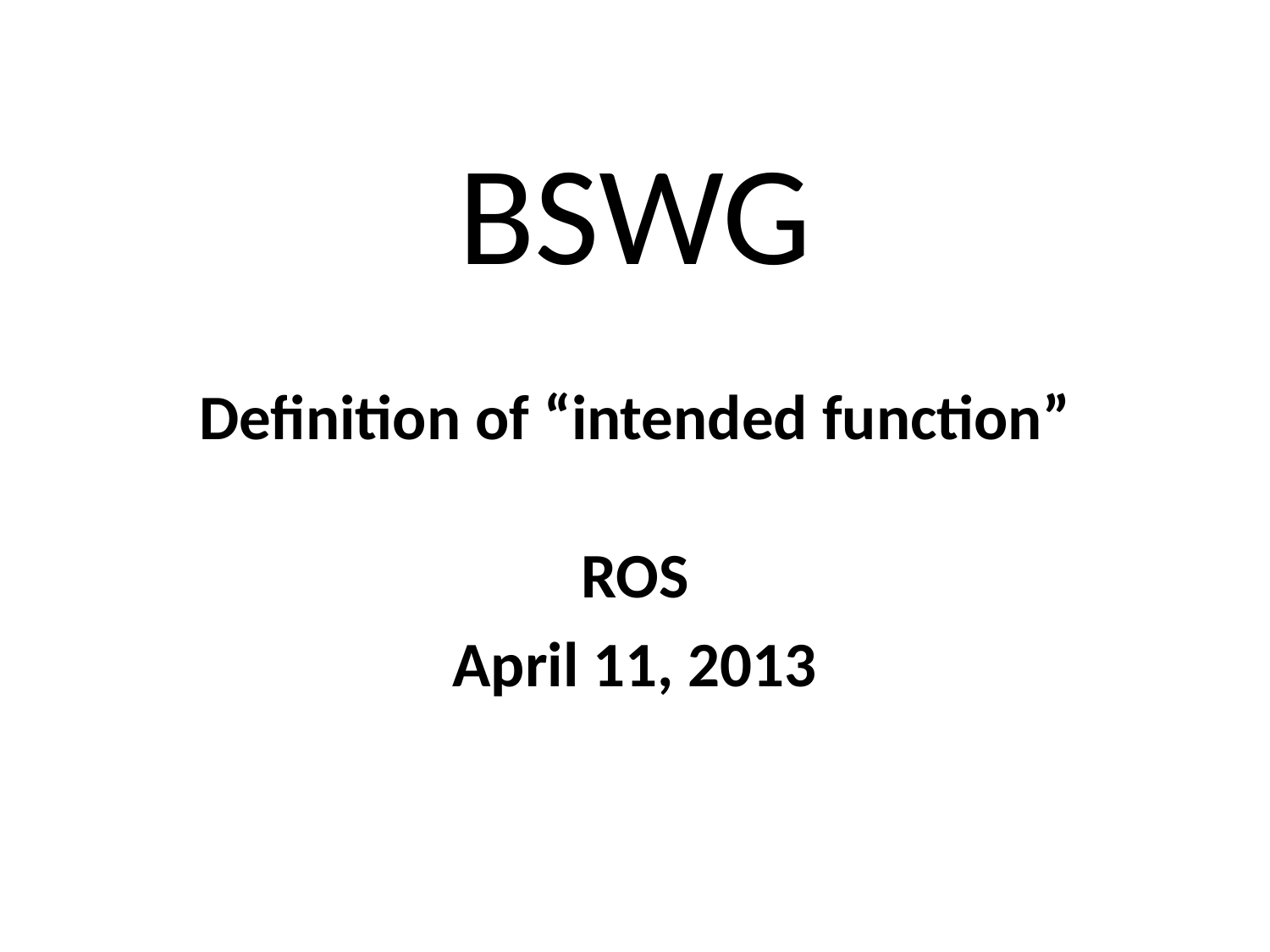

# BSWG
Definition of “intended function”

ROS
April 11, 2013